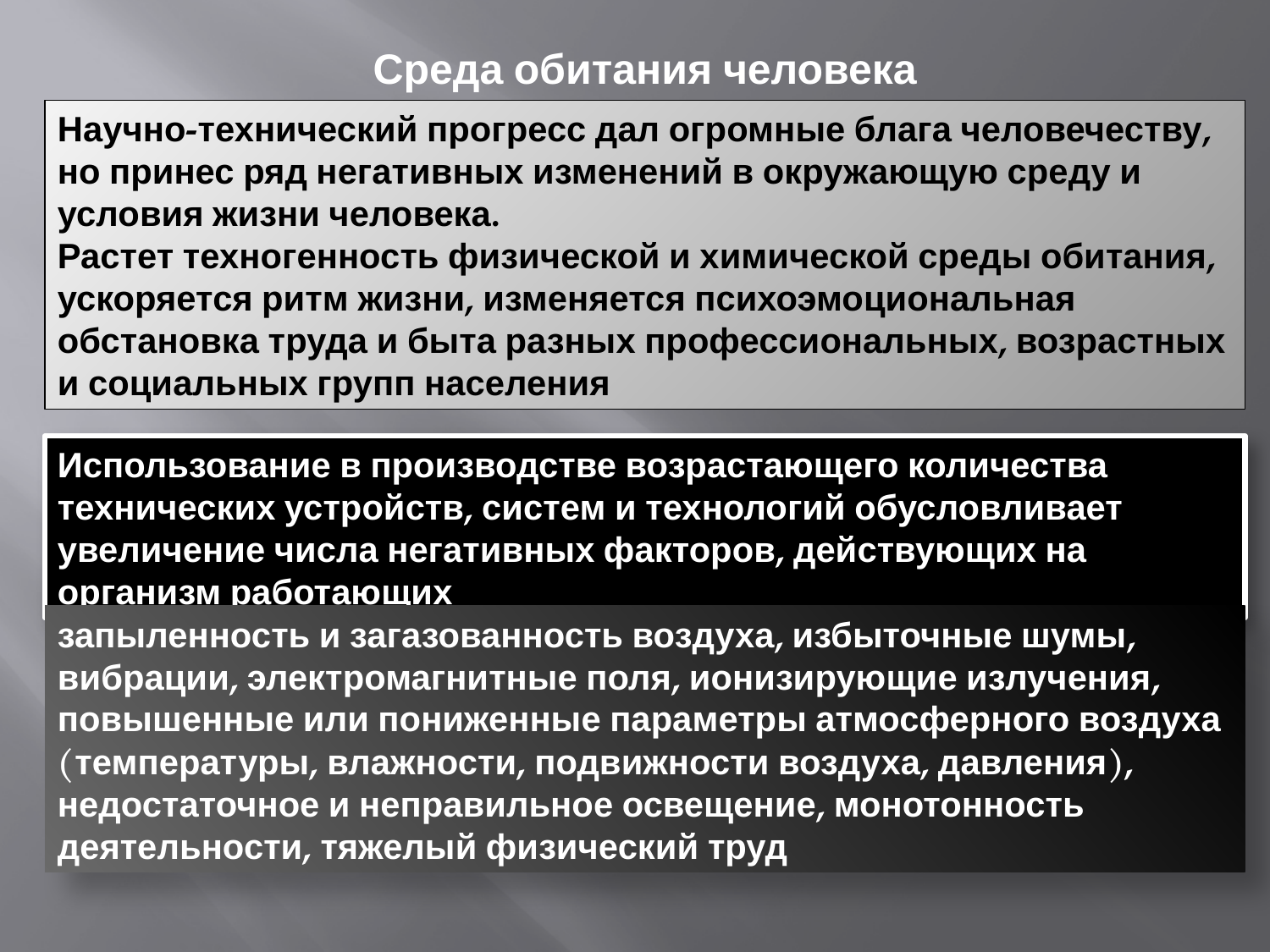

Среда обитания человека
Научно-технический прогресс дал огромные блага человечеству, но принес ряд негативных изменений в окружающую среду и условия жизни человека.
Растет техногенность физической и химической среды обитания, ускоряется ритм жизни, изменяется психоэмоциональная обстановка труда и быта разных профессиональных, возрастных и социальных групп населения
Использование в производстве возрастающего количества технических устройств, систем и технологий обусловливает увеличение числа негативных факторов, действующих на организм работающих
запыленность и загазованность воздуха, избыточные шумы, вибрации, электромагнитные поля, ионизирующие излучения, повышенные или пониженные параметры атмосферного воздуха (температуры, влажности, подвижности воздуха, давления), недостаточное и неправильное освещение, монотонность деятельности, тяжелый физический труд